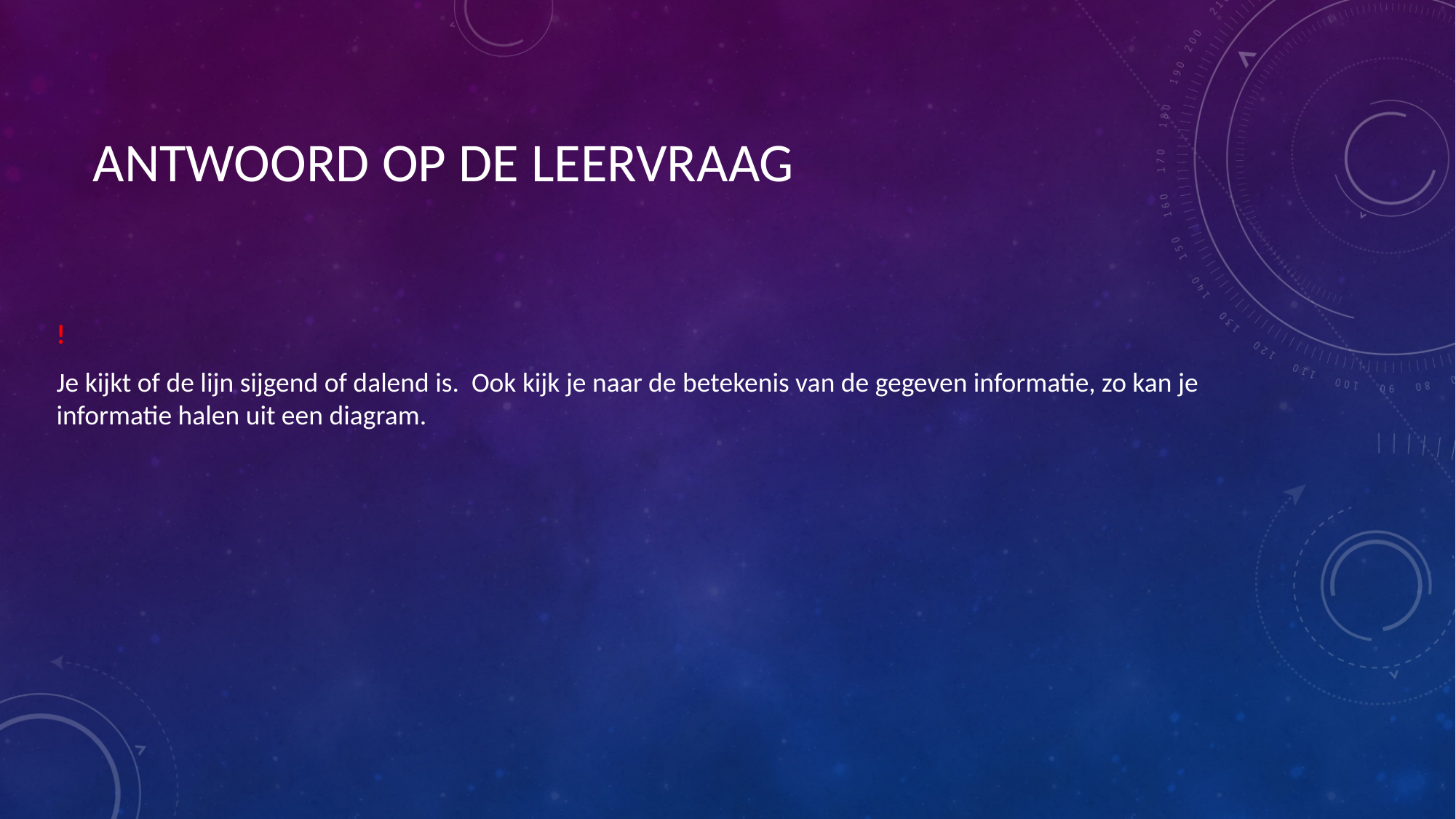

# Antwoord op de leervraag
!
Je kijkt of de lijn sijgend of dalend is.  Ook kijk je naar de betekenis van de gegeven informatie, zo kan je informatie halen uit een diagram.